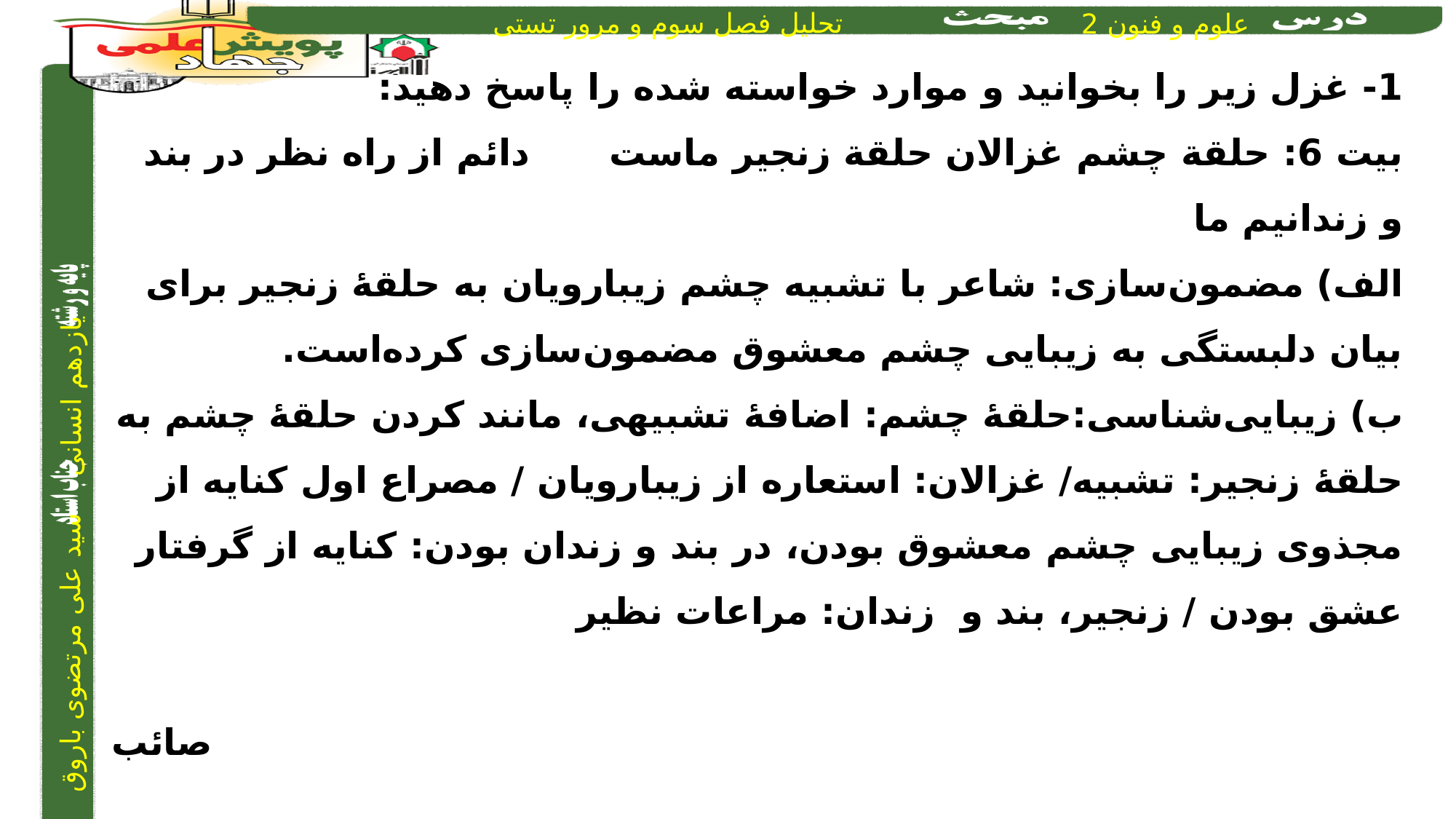

1- غزل زیر را بخوانید و موارد خواسته شده را پاسخ دهید:
بیت 6: حلقة چشم غزالان حلقة زنجیر ماست		دائم از راه نظر در بند و زندانیم ما
الف) مضمون‌سازی: شاعر با تشبیه چشم زیبارویان به حلقۀ زنجیر برای بیان دلبستگی به زیبایی چشم معشوق مضمون‌سازی کرده‌است.
ب) زیبایی‌شناسی:حلقۀ چشم: اضافۀ تشبیهی، مانند کردن حلقۀ چشم به حلقۀ زنجیر: تشبیه/ غزالان: استعاره از زیبارویان / مصراع اول کنایه از مجذوی زیبایی چشم معشوق بودن، در بند و زندان بودن: کنایه از گرفتار عشق بودن / زنجیر، بند و  زندان: مراعات نظیر

صائب